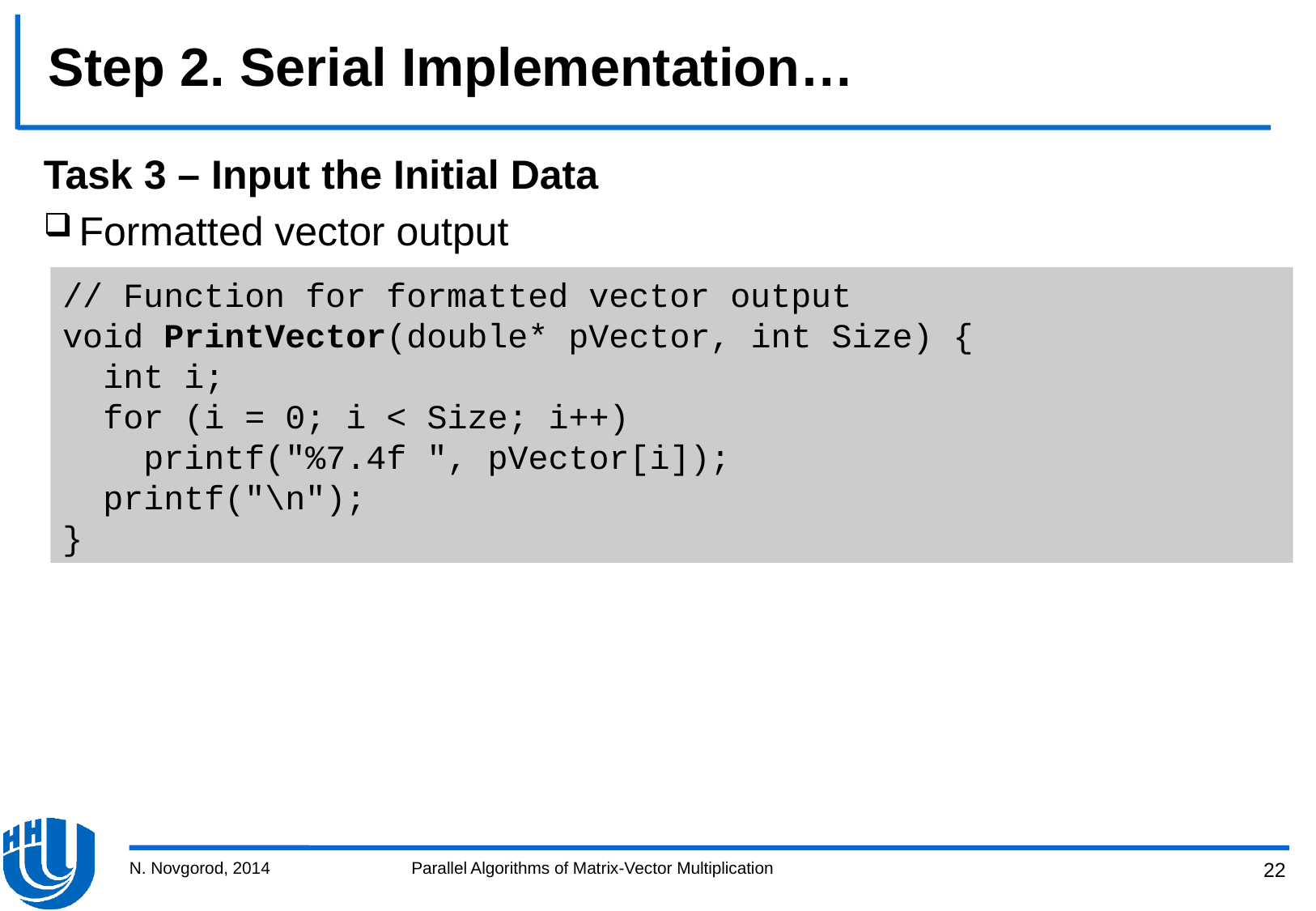

# Step 2. Serial Implementation…
Task 3 – Input the Initial Data
Formatted vector output
// Function for formatted vector output
void PrintVector(double* pVector, int Size) {
  int i;
  for (i = 0; i < Size; i++)
    printf("%7.4f ", pVector[i]);
  printf("\n");
}
N. Novgorod, 2014
Parallel Algorithms of Matrix-Vector Multiplication
22